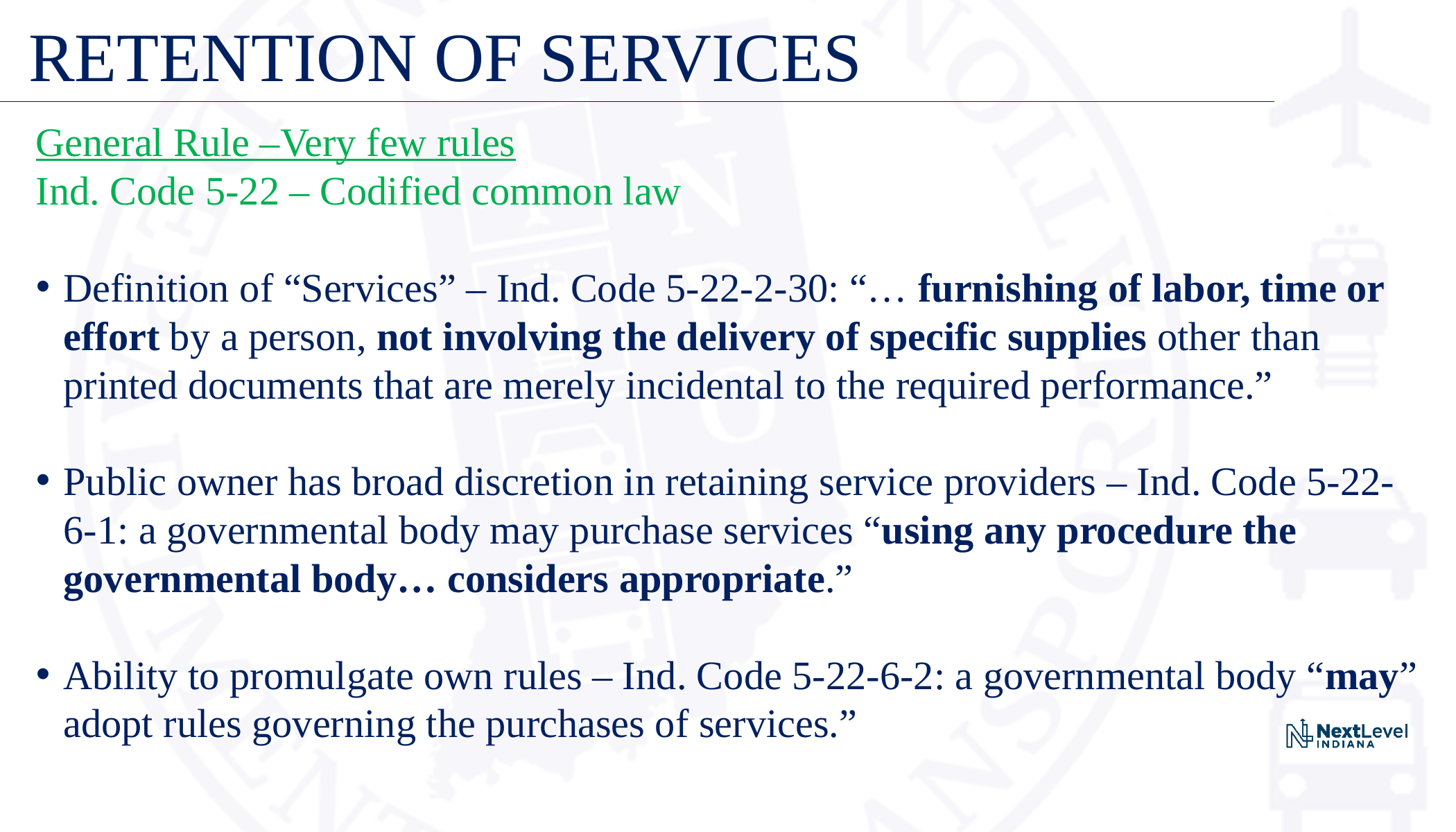

# RETENTION OF SERVICES
General Rule –Very few rules
Ind. Code 5-22 – Codified common law

Definition of “Services” – Ind. Code 5-22-2-30: “… furnishing of labor, time or effort by a person, not involving the delivery of specific supplies other than printed documents that are merely incidental to the required performance.”

Public owner has broad discretion in retaining service providers – Ind. Code 5-22-6-1: a governmental body may purchase services “using any procedure the governmental body… considers appropriate.”

Ability to promulgate own rules – Ind. Code 5-22-6-2: a governmental body “may” adopt rules governing the purchases of services.”